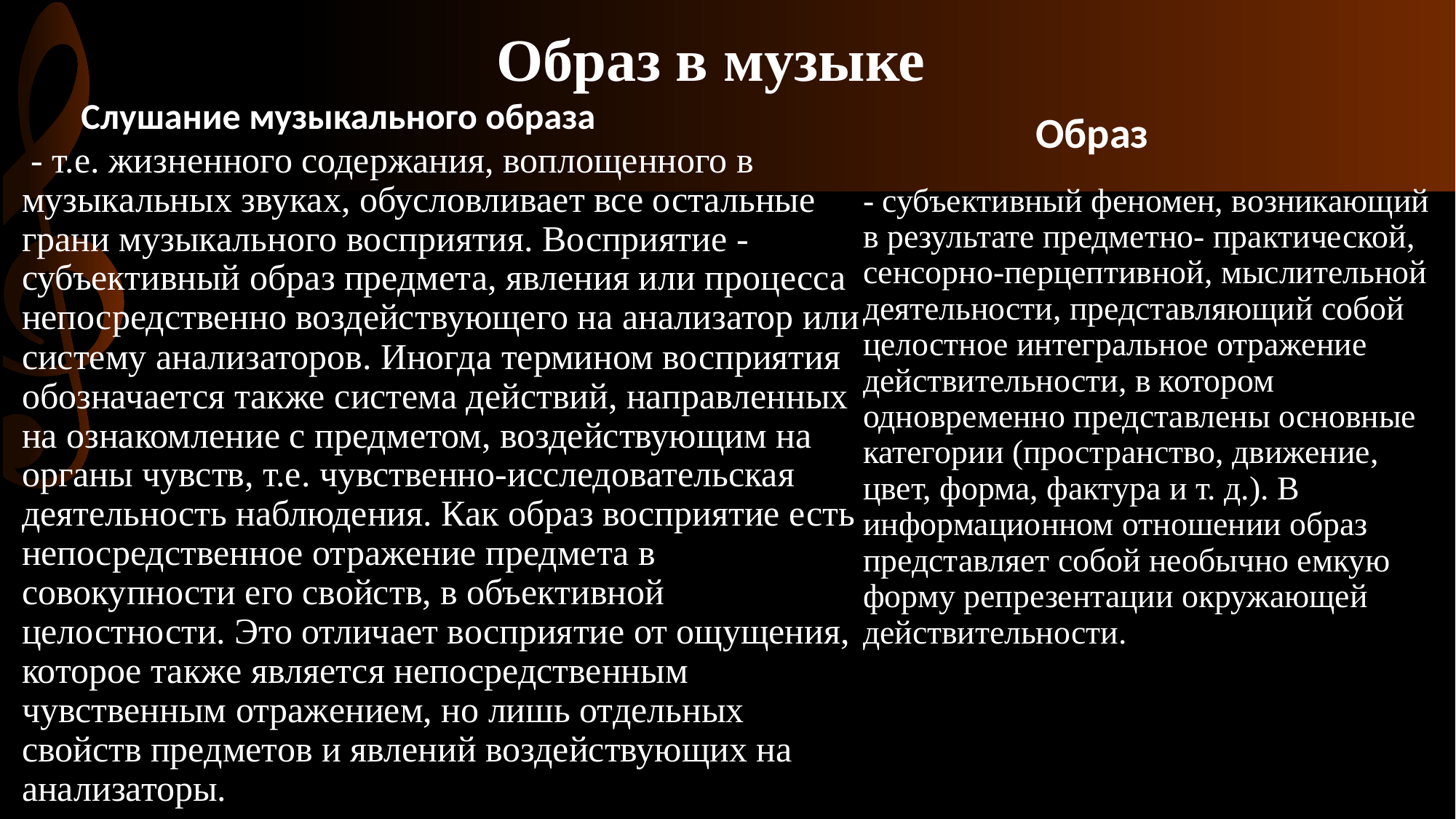

# Образ в музыке
Слушание музыкального образа
Образ
 - т.е. жизненного содержания, воплощенного в музыкальных звуках, обусловливает все остальные грани музыкального восприятия. Восприятие - субъективный образ предмета, явления или процесса непосредственно воздействующего на анализатор или систему анализаторов. Иногда термином восприятия обозначается также система действий, направленных на ознакомление с предметом, воздействующим на органы чувств, т.е. чувственно-исследовательская деятельность наблюдения. Как образ восприятие есть непосредственное отражение предмета в совокупности его свойств, в объективной целостности. Это отличает восприятие от ощущения, которое также является непосредственным чувственным отражением, но лишь отдельных свойств предметов и явлений воздействующих на анализаторы.
- субъективный феномен, возникающий в результате предметно- практической, сенсорно-перцептивной, мыслительной деятельности, представляющий собой целостное интегральное отражение действительности, в котором одновременно представлены основные категории (пространство, движение, цвет, форма, фактура и т. д.). В информационном отношении образ представляет собой необычно емкую форму репрезентации окружающей действительности.